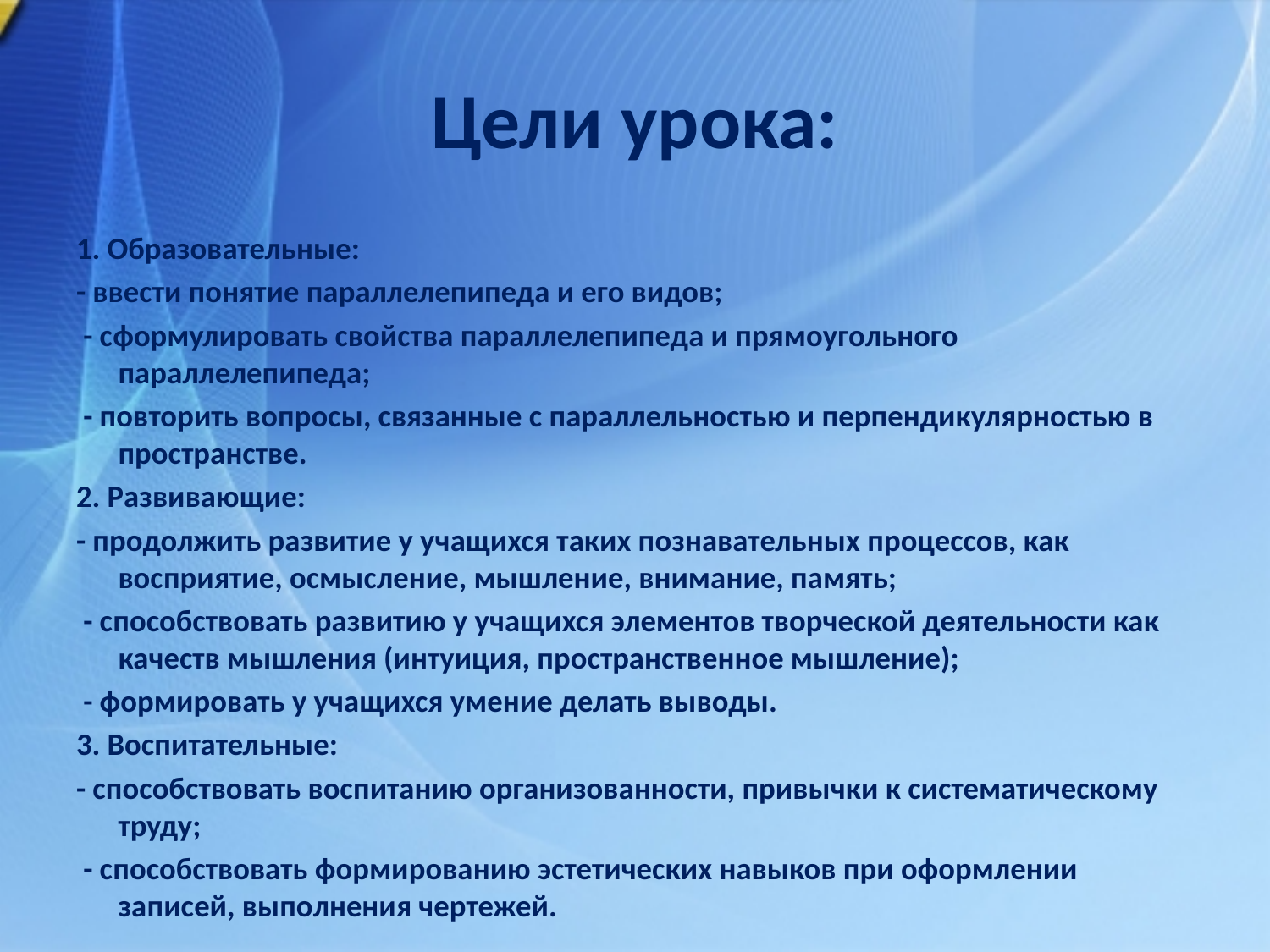

# Цели урока:

1. Образовательные:
- ввести понятие параллелепипеда и его видов;
 - сформулировать свойства параллелепипеда и прямоугольного параллелепипеда;
 - повторить вопросы, связанные с параллельностью и перпендикулярностью в пространстве.
2. Развивающие:
- продолжить развитие у учащихся таких познавательных процессов, как восприятие, осмысление, мышление, внимание, память;
 - способствовать развитию у учащихся элементов творческой деятельности как качеств мышления (интуиция, пространственное мышление);
 - формировать у учащихся умение делать выводы.
3. Воспитательные:
- способствовать воспитанию организованности, привычки к систематическому труду;
 - способствовать формированию эстетических навыков при оформлении записей, выполнения чертежей.